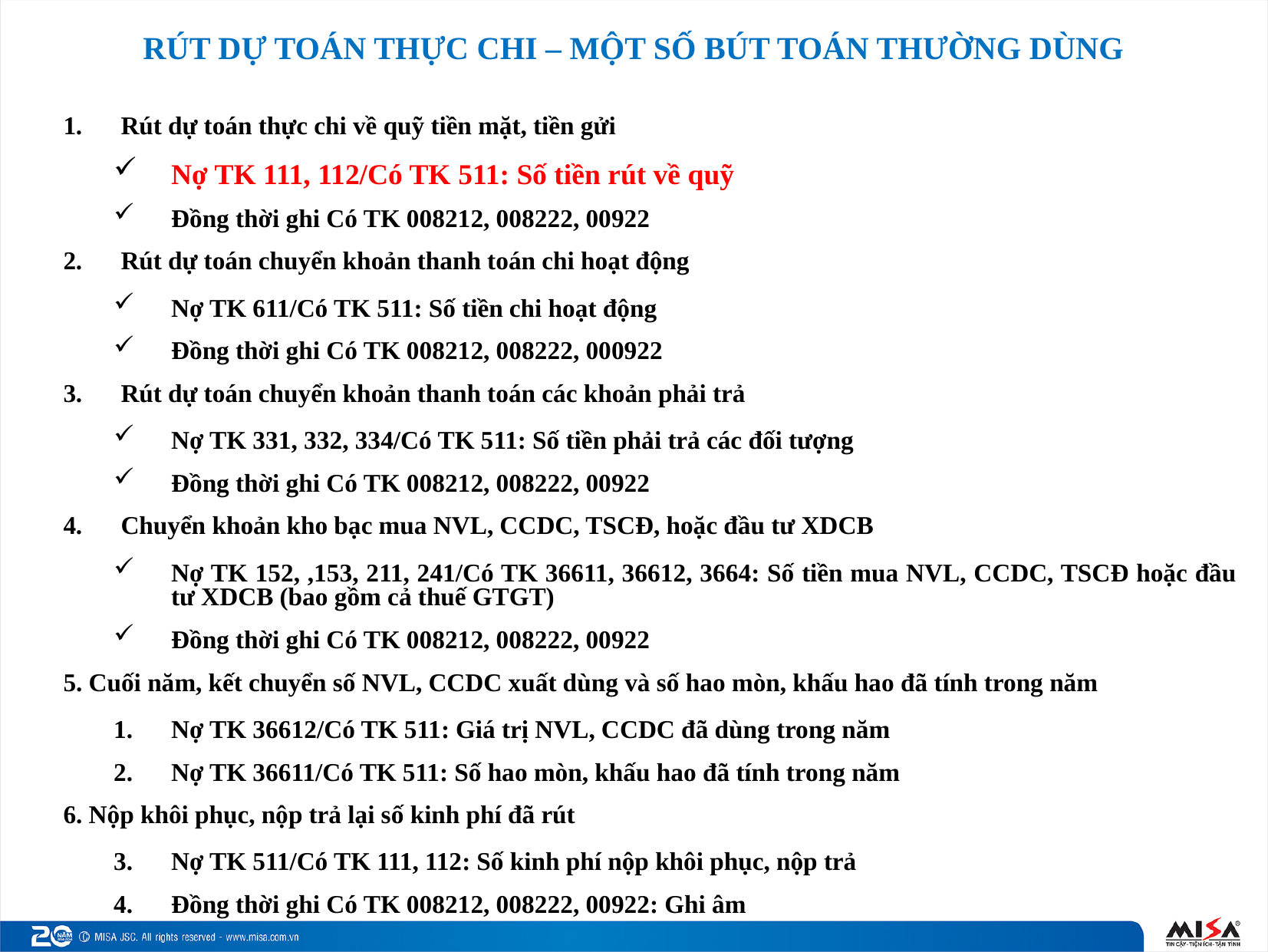

# RÚT DỰ TOÁN THỰC CHI – MỘT SỐ BÚT TOÁN THƯỜNG DÙNG
Rút dự toán thực chi về quỹ tiền mặt, tiền gửi
Nợ TK 111, 112/Có TK 511: Số tiền rút về quỹ
Đồng thời ghi Có TK 008212, 008222, 00922
Rút dự toán chuyển khoản thanh toán chi hoạt động
Nợ TK 611/Có TK 511: Số tiền chi hoạt động
Đồng thời ghi Có TK 008212, 008222, 000922
Rút dự toán chuyển khoản thanh toán các khoản phải trả
Nợ TK 331, 332, 334/Có TK 511: Số tiền phải trả các đối tượng
Đồng thời ghi Có TK 008212, 008222, 00922
Chuyển khoản kho bạc mua NVL, CCDC, TSCĐ, hoặc đầu tư XDCB
Nợ TK 152, ,153, 211, 241/Có TK 36611, 36612, 3664: Số tiền mua NVL, CCDC, TSCĐ hoặc đầu tư XDCB (bao gồm cả thuế GTGT)
Đồng thời ghi Có TK 008212, 008222, 00922
5. Cuối năm, kết chuyển số NVL, CCDC xuất dùng và số hao mòn, khấu hao đã tính trong năm
Nợ TK 36612/Có TK 511: Giá trị NVL, CCDC đã dùng trong năm
Nợ TK 36611/Có TK 511: Số hao mòn, khấu hao đã tính trong năm
6. Nộp khôi phục, nộp trả lại số kinh phí đã rút
Nợ TK 511/Có TK 111, 112: Số kinh phí nộp khôi phục, nộp trả
Đồng thời ghi Có TK 008212, 008222, 00922: Ghi âm